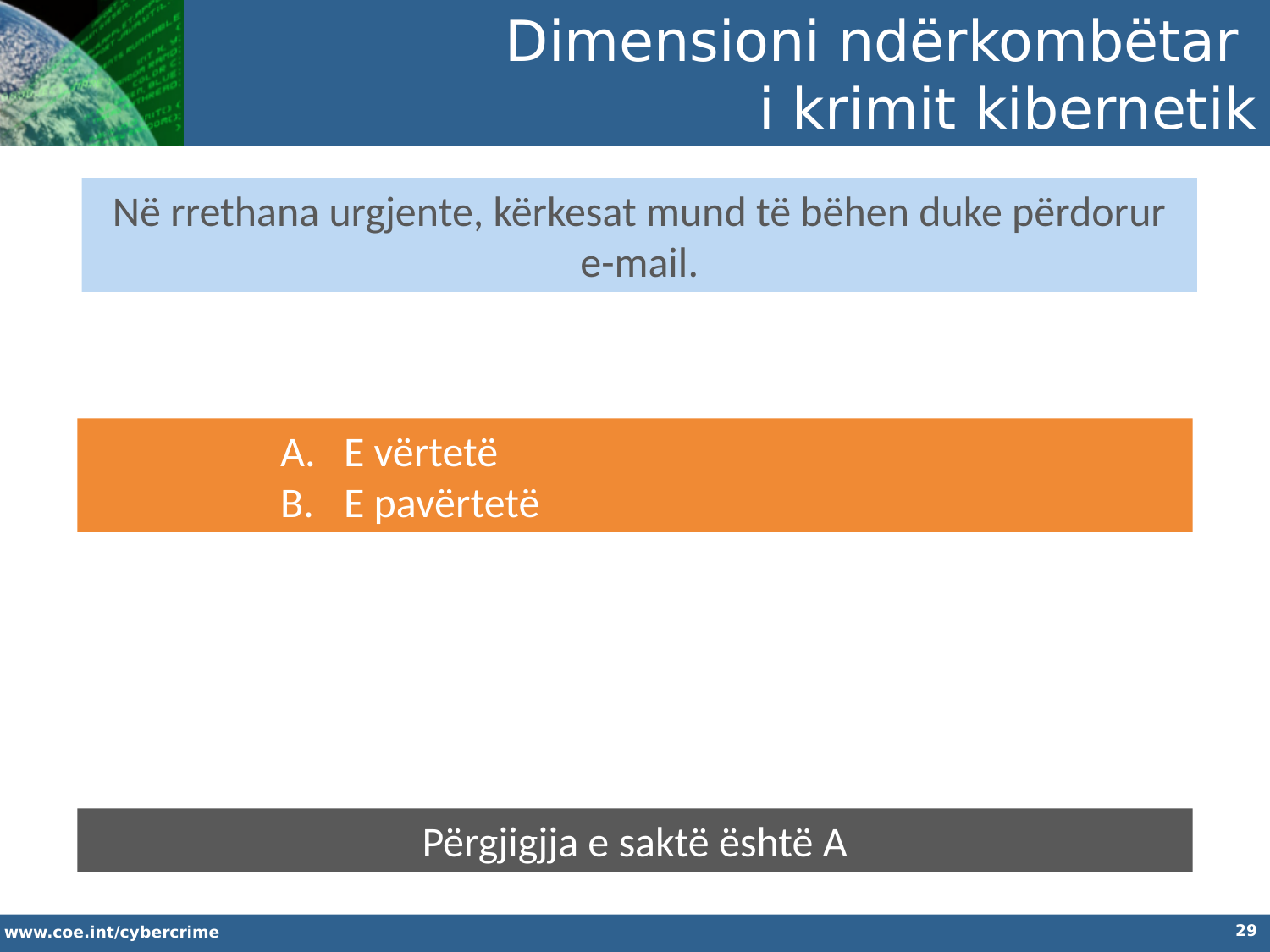

Dimensioni ndërkombëtar
i krimit kibernetik
Në rrethana urgjente, kërkesat mund të bëhen duke përdorur e-mail.
E vërtetë
E pavërtetë
Përgjigjja e saktë është A
29